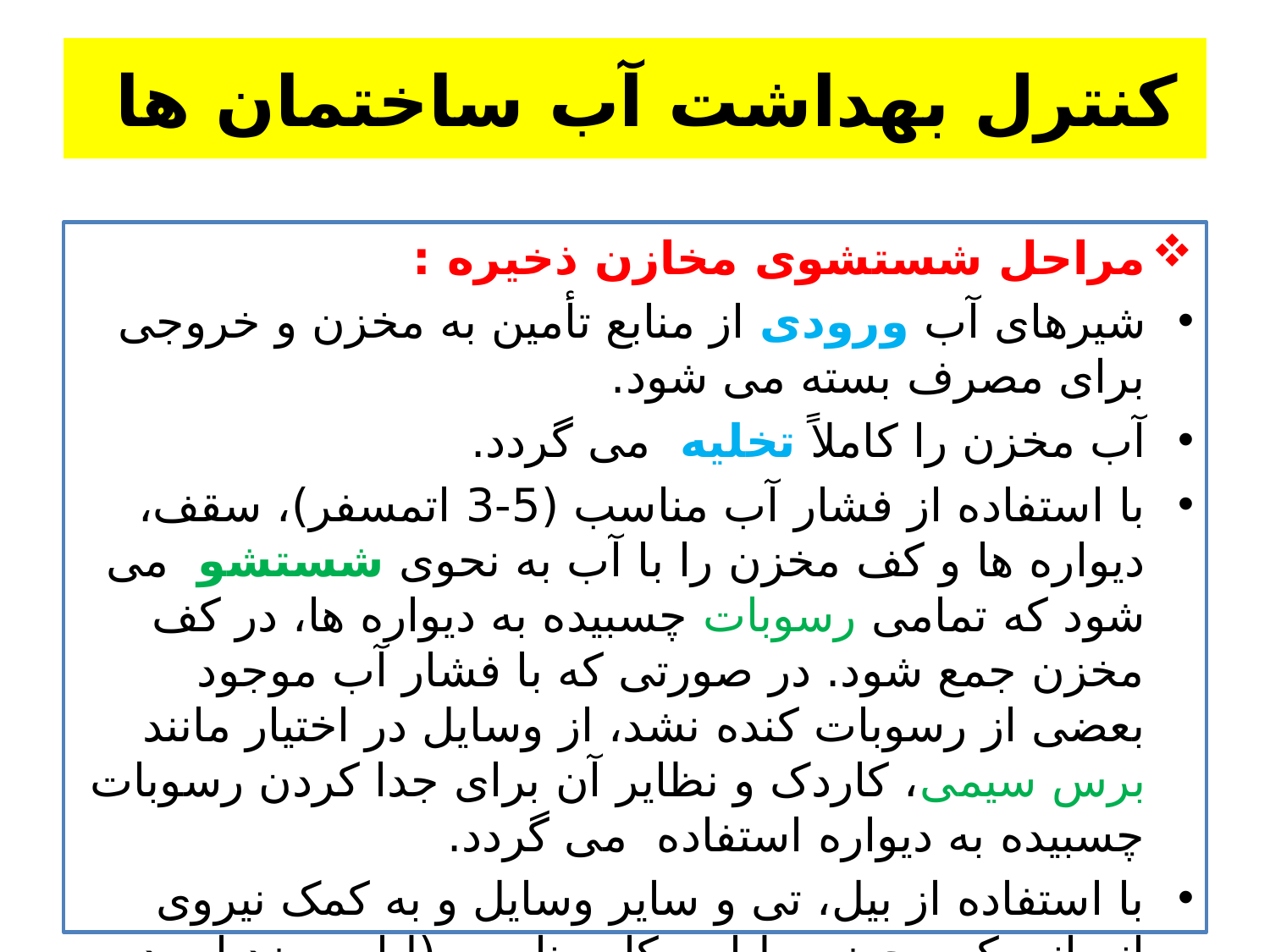

# كنترل بهداشت آب ساختمان ها
مراحل شستشوی مخازن ذخیره :
شیرهای آب ورودی از منابع تأمین به مخزن و خروجی برای مصرف بسته می شود.
آب مخزن را کاملاً تخلیه  می گردد.
با استفاده از فشار آب مناسب (5-3 اتمسفر)، سقف، دیواره ها و کف مخزن را با آب به نحوی شستشو  می شود که تمامی رسوبات چسبیده به دیواره ها، در کف مخزن جمع شود. در صورتی که با فشار آب موجود بعضی از رسوبات کنده نشد، از وسایل در اختیار مانند برس سیمی، کاردک و نظایر آن برای جدا کردن رسوبات چسبیده به دیواره استفاده  می گردد.
با استفاده از بیل، تی و سایر وسایل و به کمک نیروی انسانی که مجهز به لباس کار مناسب (لباس ضد اسید، چکمه، دستکش و کلاه ایمنی) است، رسوبات جمع شده در کف مخزن را با رعایت اصول ایمنی تخلیه شود.